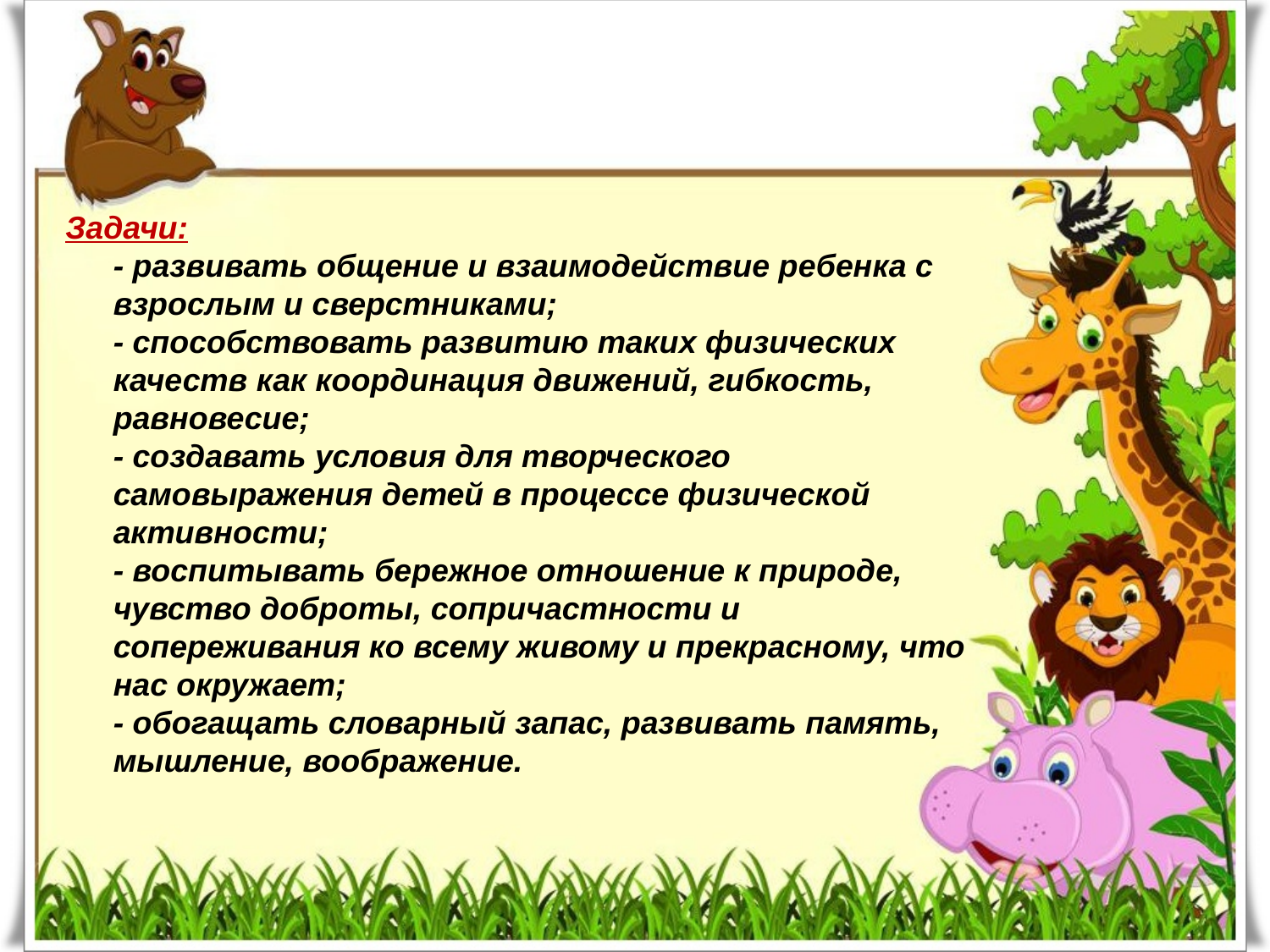

#
Задачи:
- развивать общение и взаимодействие ребенка с взрослым и сверстниками;
- способствовать развитию таких физических качеств как координация движений, гибкость, равновесие;
- создавать условия для творческого самовыражения детей в процессе физической активности;
- воспитывать бережное отношение к природе, чувство доброты, сопричастности и сопереживания ко всему живому и прекрасному, что нас окружает;
- обогащать словарный запас, развивать память, мышление, воображение.